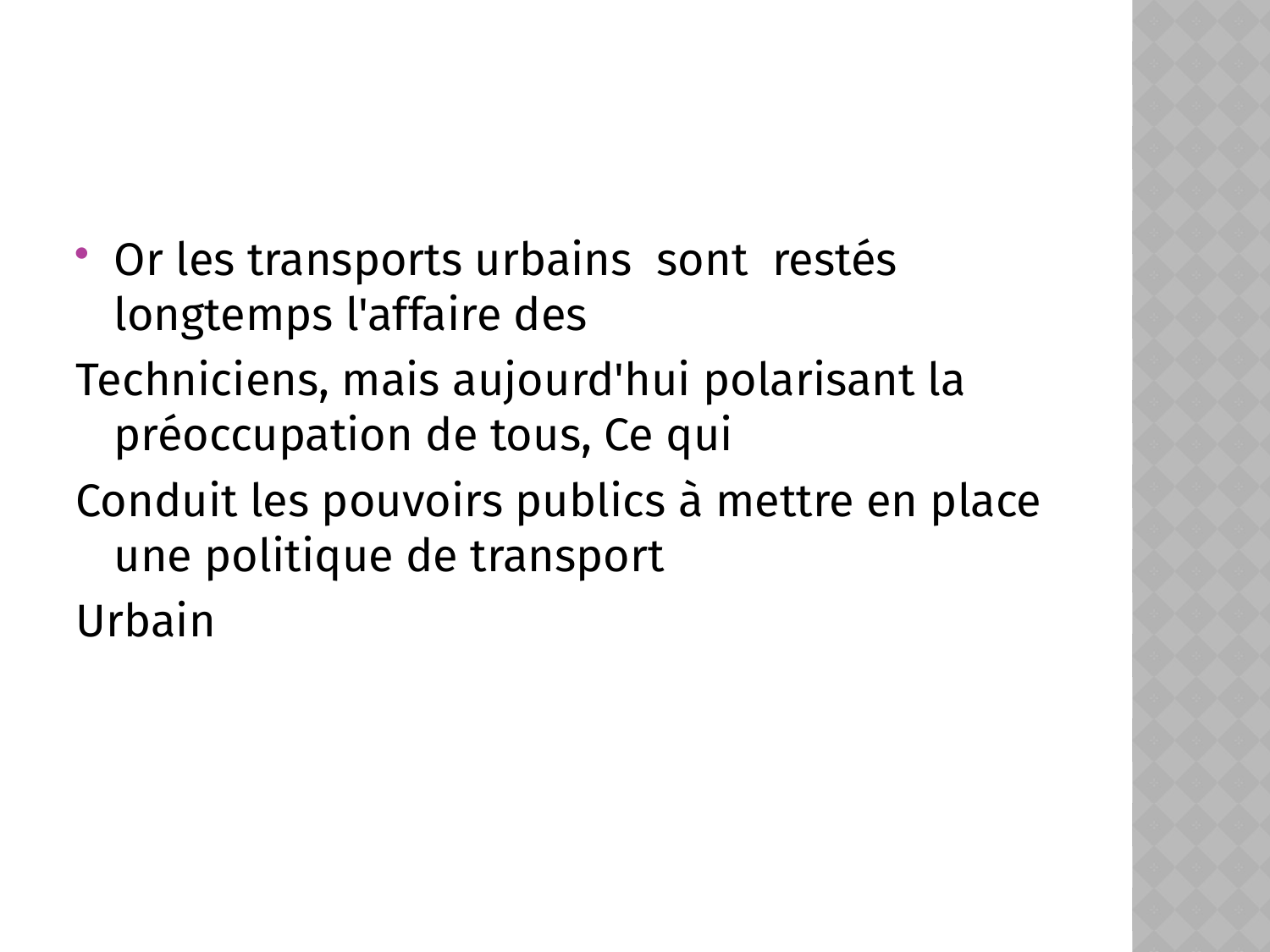

Or les transports urbains  sont  restés longtemps l'affaire des
Techniciens, mais aujourd'hui polarisant la préoccupation de tous, Ce qui
Conduit les pouvoirs publics à mettre en place une politique de transport
Urbain